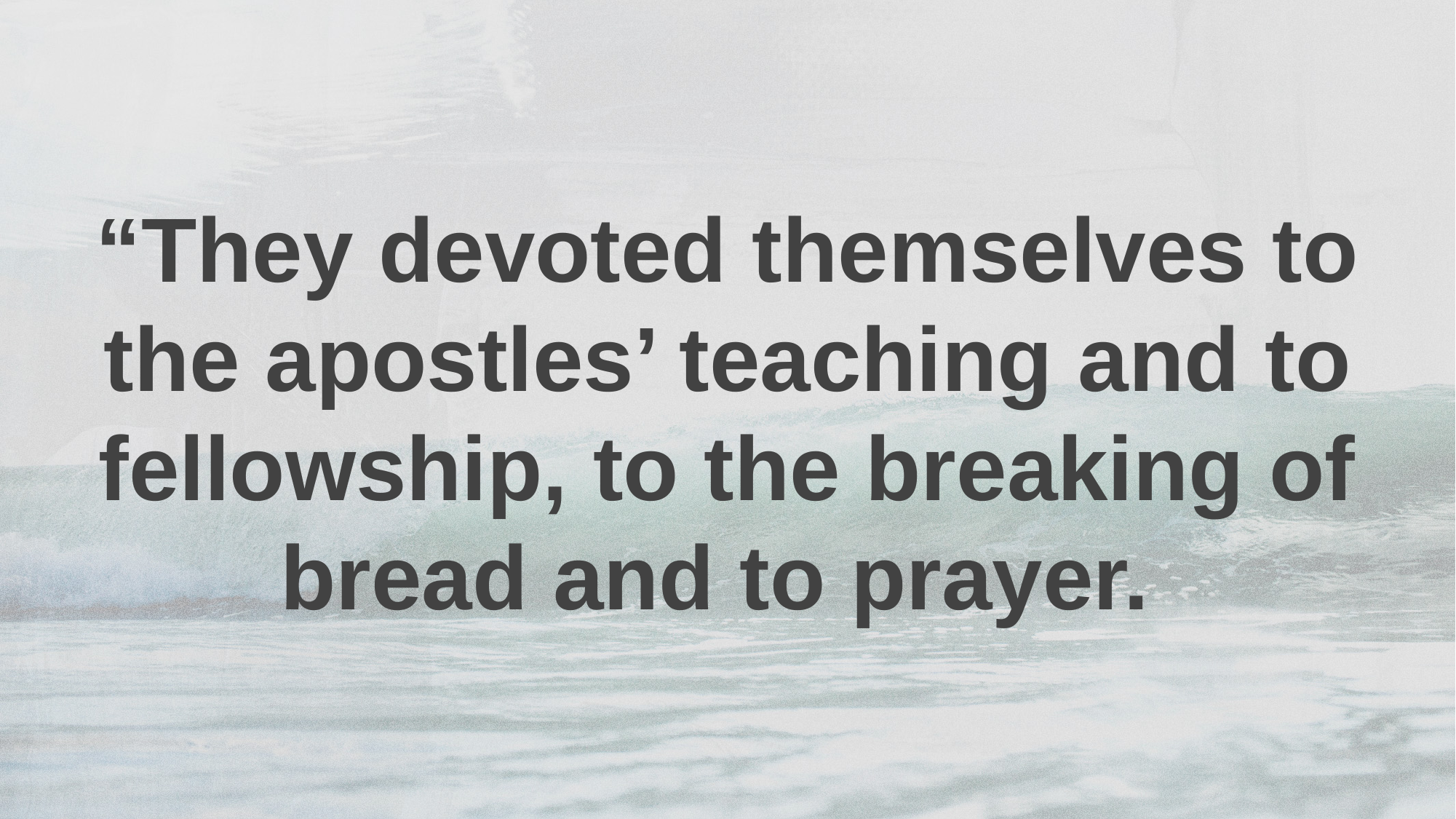

# “They devoted themselves to the apostles’ teaching and to fellowship, to the breaking of bread and to prayer.